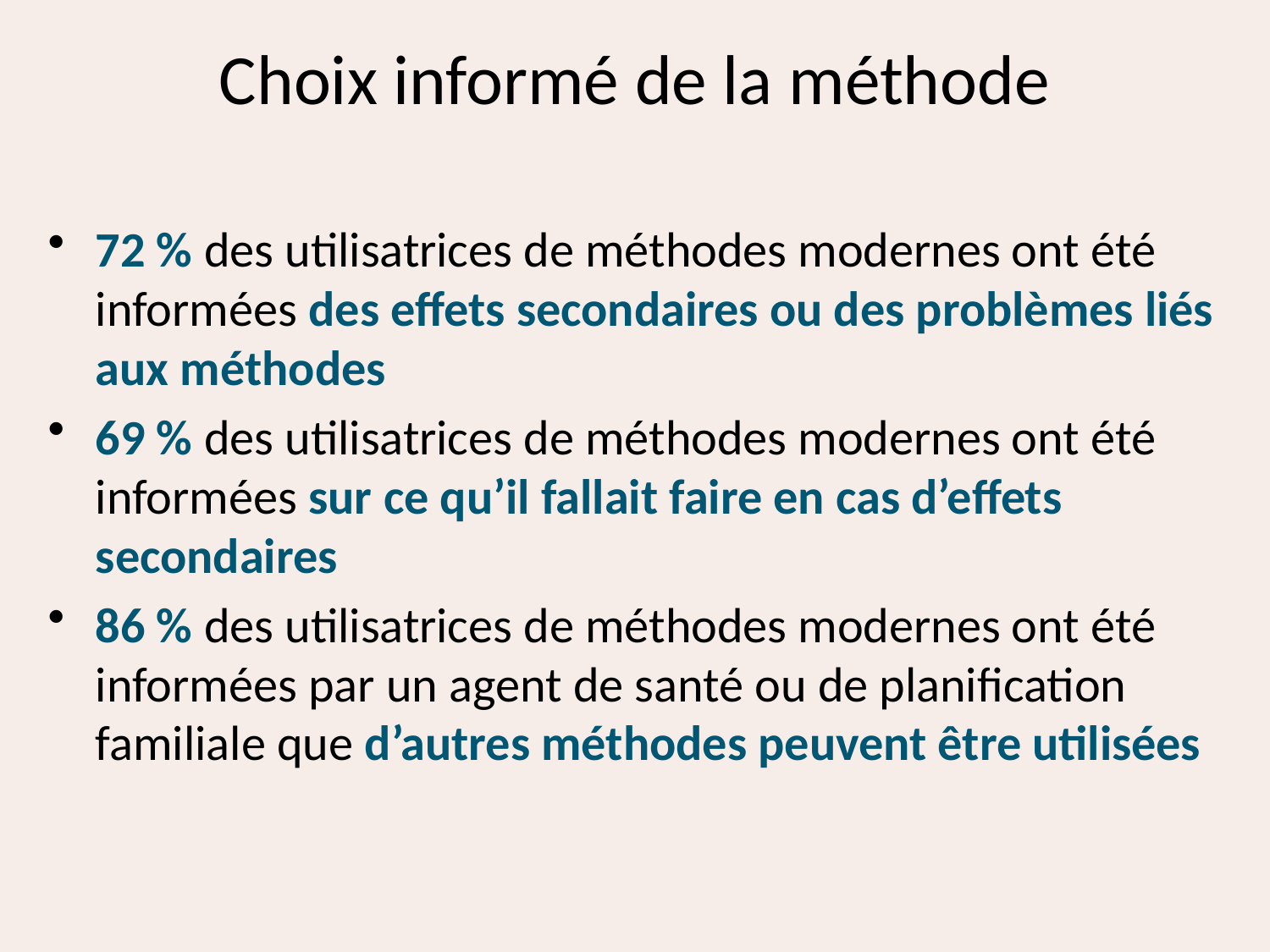

# Choix informé de la méthode
72 % des utilisatrices de méthodes modernes ont été informées des effets secondaires ou des problèmes liés aux méthodes
69 % des utilisatrices de méthodes modernes ont été informées sur ce qu’il fallait faire en cas d’effets secondaires
86 % des utilisatrices de méthodes modernes ont été informées par un agent de santé ou de planification familiale que d’autres méthodes peuvent être utilisées